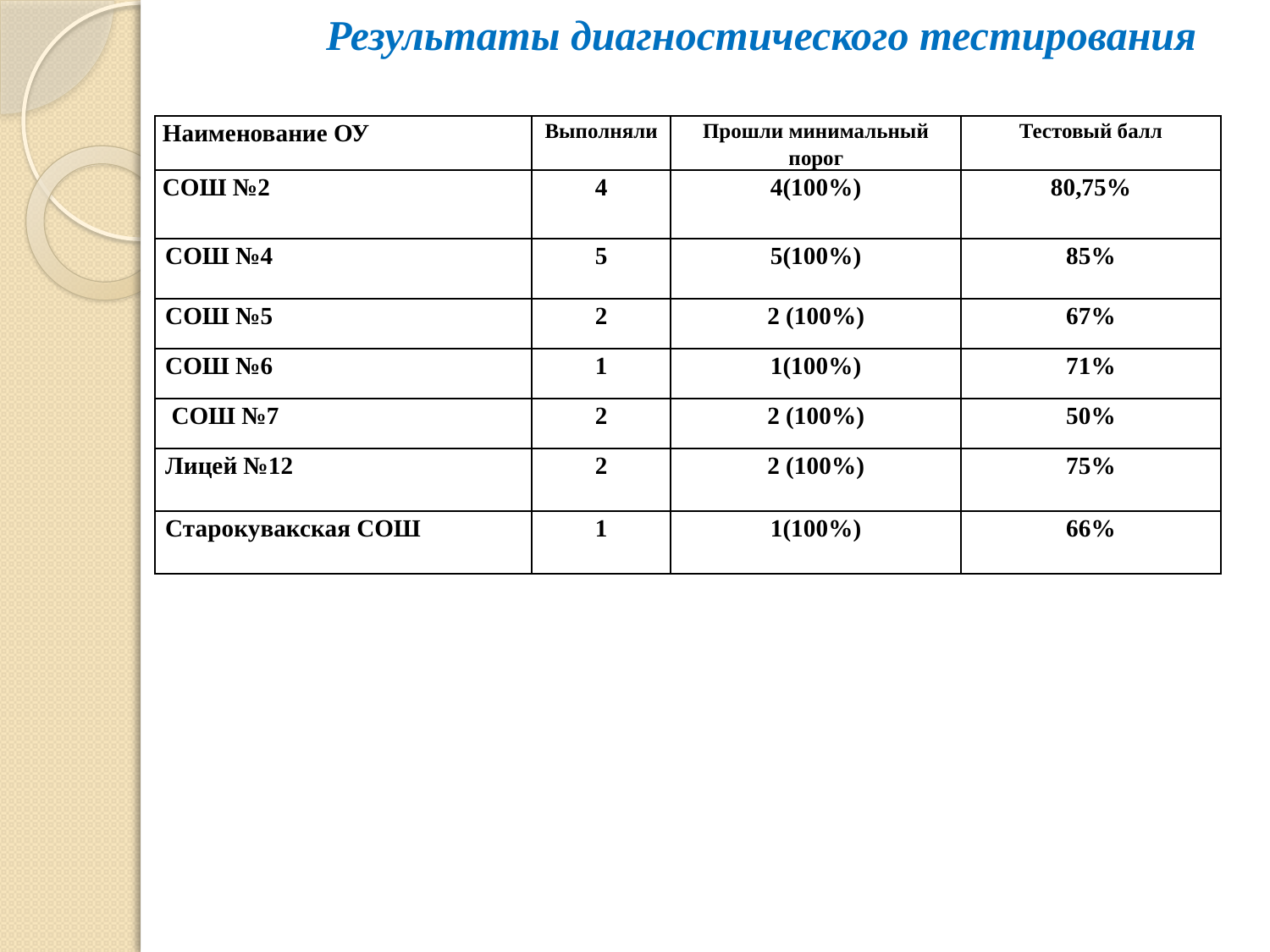

# Результаты диагностического тестирования
| Наименование ОУ | Выполняли | Прошли минимальный порог | Тестовый балл |
| --- | --- | --- | --- |
| СОШ №2 | 4 | 4(100%) | 80,75% |
| СОШ №4 | 5 | 5(100%) | 85% |
| СОШ №5 | 2 | 2 (100%) | 67% |
| СОШ №6 | 1 | 1(100%) | 71% |
| СОШ №7 | 2 | 2 (100%) | 50% |
| Лицей №12 | 2 | 2 (100%) | 75% |
| Старокувакская СОШ | 1 | 1(100%) | 66% |